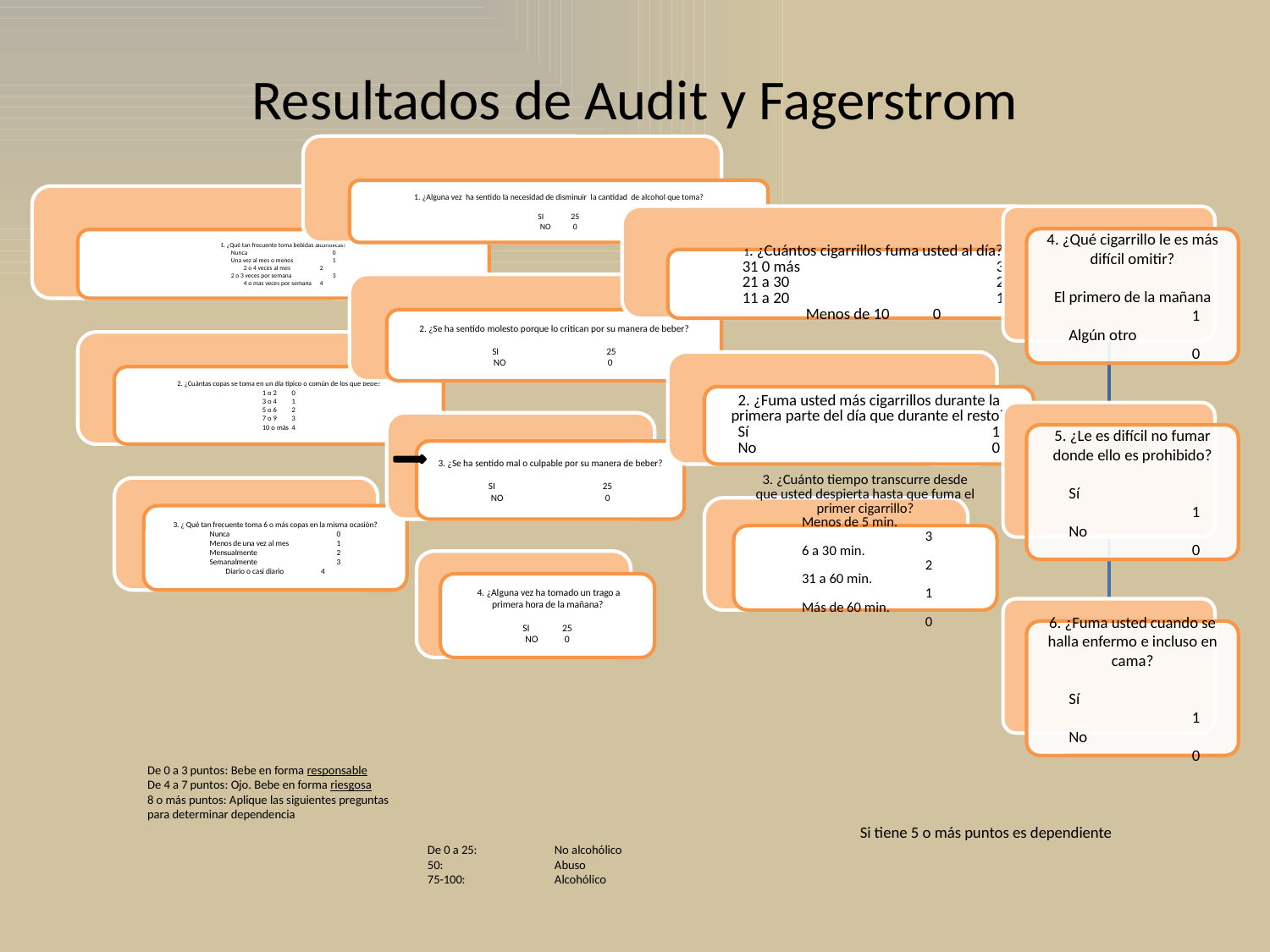

# Resultados de Audit y Fagerstrom
1. ¿Alguna vez  ha sentido la necesidad de disminuir  la cantidad  de alcohol que toma?
NO			0
2. ¿Se ha sentido molesto porque lo critican por su manera de beber?
NO			0
 4. ¿Alguna vez ha tomado un trago a primera hora de la mañana?
NO			0
3. ¿Se ha sentido mal o culpable por su manera de beber?
NO			0
1. ¿Qué tan frecuente toma bebidas alcohólicas?
Nunca				0
Una vez al mes o menos		1
2 o 4 veces al mes		2
2 o 3 veces por semana		3
4 o mas veces por semana	4
2. ¿Cuántas copas se toma en un día típico o común de los que bebe?
1 o 2				0
3 o 4				1
5 o 6 				2
7 o 9				3
10 o más			4
3. ¿ Qué tan frecuente toma 6 o más copas en la misma ocasión?
Nunca				0
Menos de una vez al mes		1
Mensualmente			2
Semanalmente			3
Diario o casi diario		4
1. ¿Cuántos cigarrillos fuma usted al día?
Menos de 10	0
2. ¿Fuma usted más cigarrillos durante la primera parte del día que durante el resto?
Sí		1
No		0
3. ¿Cuánto tiempo transcurre desde que usted despierta hasta que fuma el primer cigarrillo?
Menos de 5 min.		3
6 a 30 min.		2
31 a 60 min.		1
Más de 60 min.		0
4. ¿Qué cigarrillo le es más difícil omitir?

El primero de la mañana	1
Algún otro		0
5. ¿Le es difícil no fumar donde ello es prohibido?

Sí		1
No		0
6. ¿Fuma usted cuando se halla enfermo e incluso en cama?

Sí		1
No		0

De 0 a 3 puntos: Bebe en forma responsable
De 4 a 7 puntos: Ojo. Bebe en forma riesgosa
8 o más puntos: Aplique las siguientes preguntas
para determinar dependencia
Si tiene 5 o más puntos es dependiente
De 0 a 25:	No alcohólico
50:	Abuso
75-100:	Alcohólico